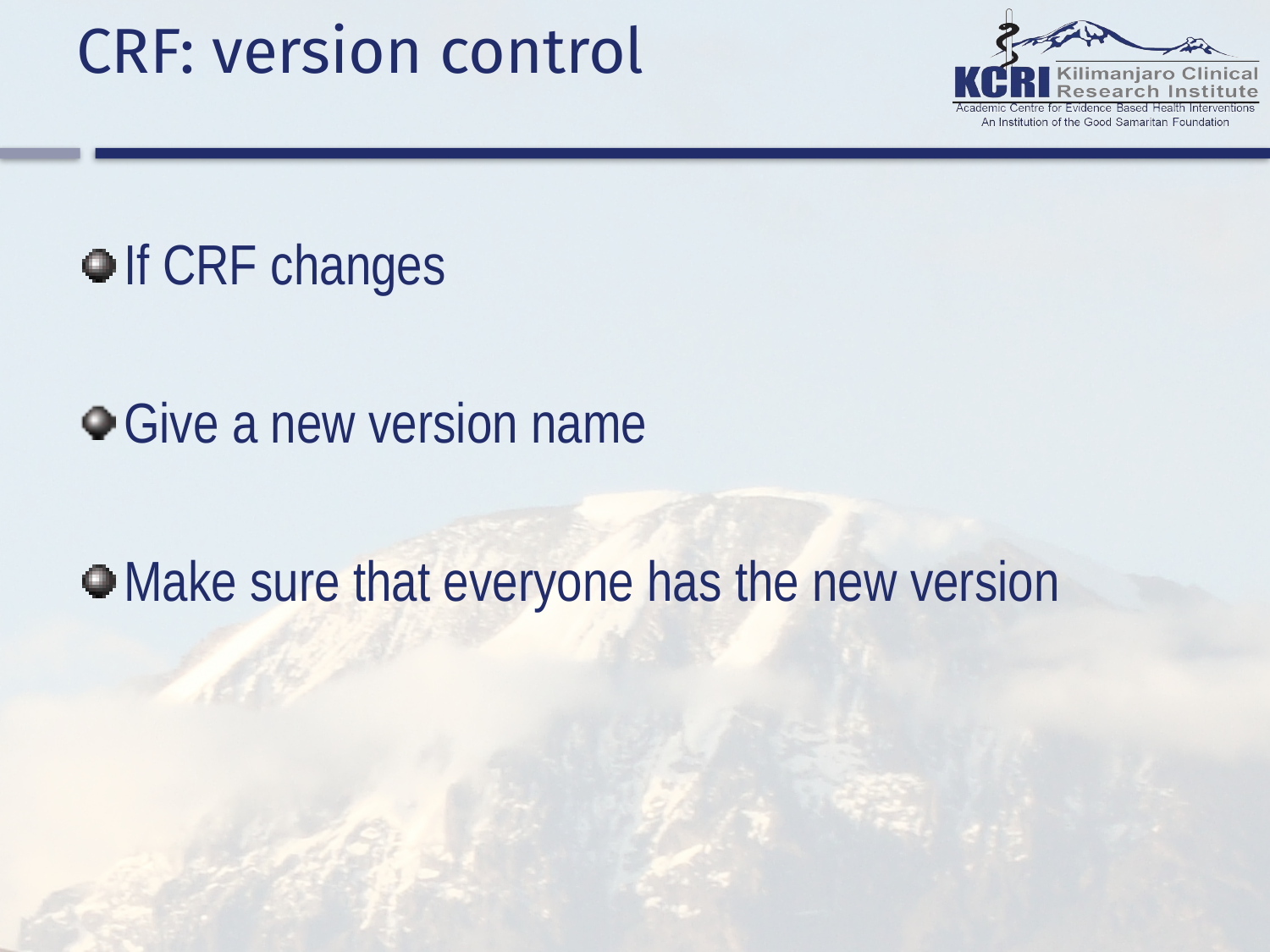

# CRF: version control
If CRF changes

Give a new version name

Make sure that everyone has the new version